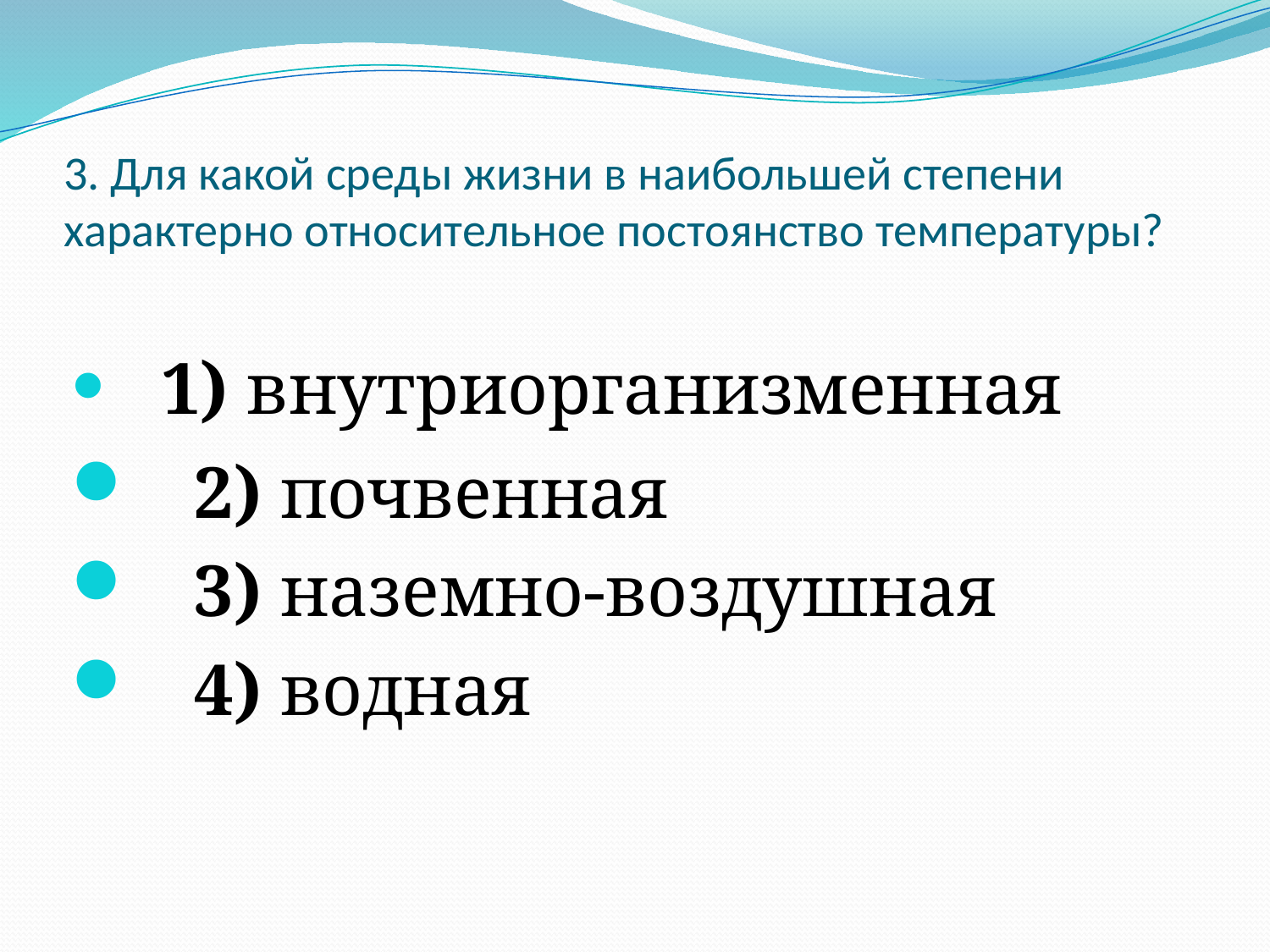

# 3. Для какой среды жизни в наибольшей степени характерно относительное постоянство температуры?
1) внутриорганизменная

   2) почвенная
   3) наземно-воздушная
   4) водная